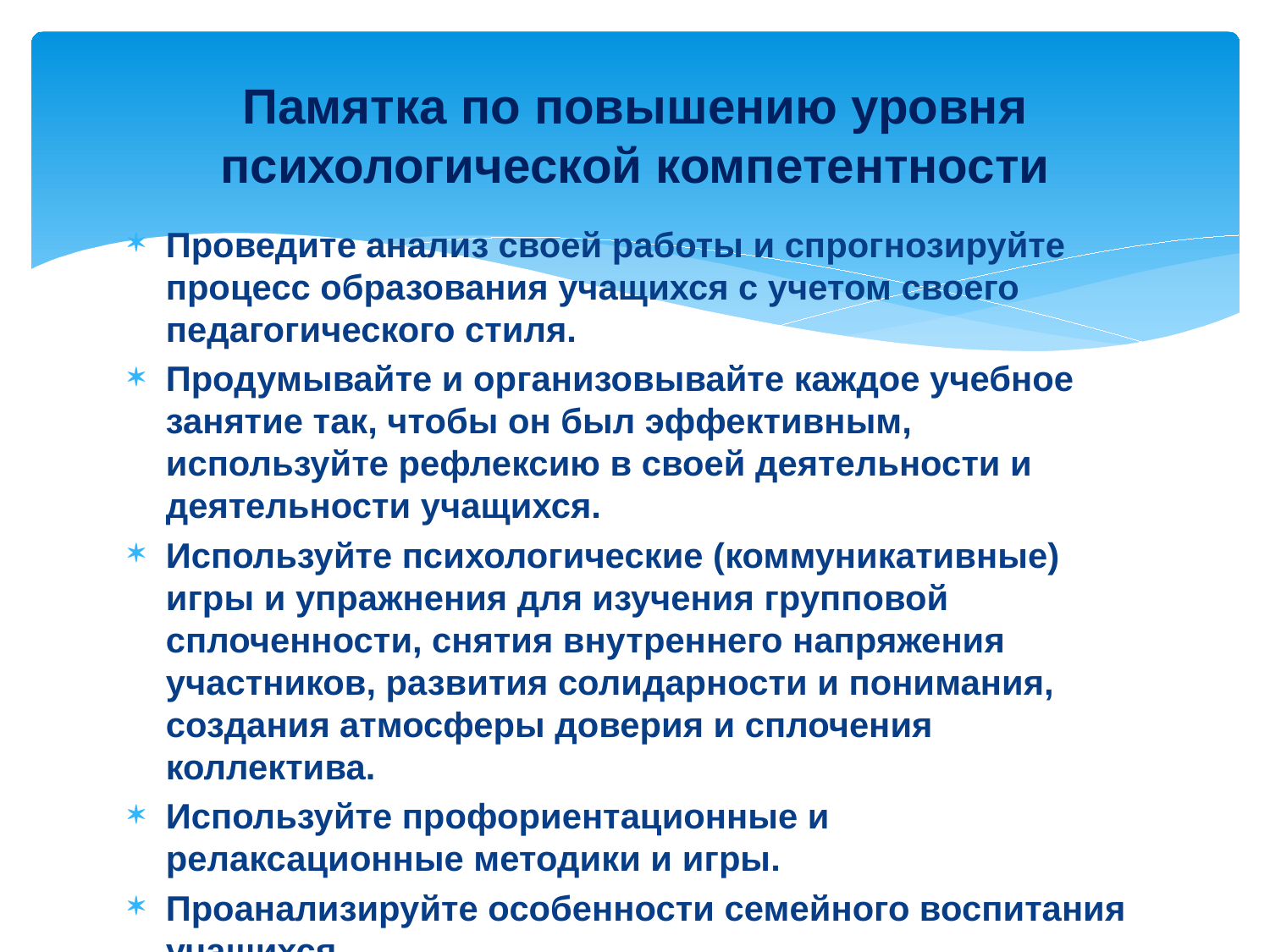

# Памятка по повышению уровня психологической компетентности
Проведите анализ своей работы и спрогнозируйте процесс образования учащихся с учетом своего педагогического стиля.
Продумывайте и организовывайте каждое учебное занятие так, чтобы он был эффективным, используйте рефлексию в своей деятельности и деятельности учащихся.
Используйте психологические (коммуникативные) игры и упражнения для изучения групповой сплоченности, снятия внутреннего напряжения участников, развития солидарности и понимания, создания атмосферы доверия и сплочения коллектива.
Используйте профориентационные и релаксационные методики и игры.
Проанализируйте особенности семейного воспитания учащихся.